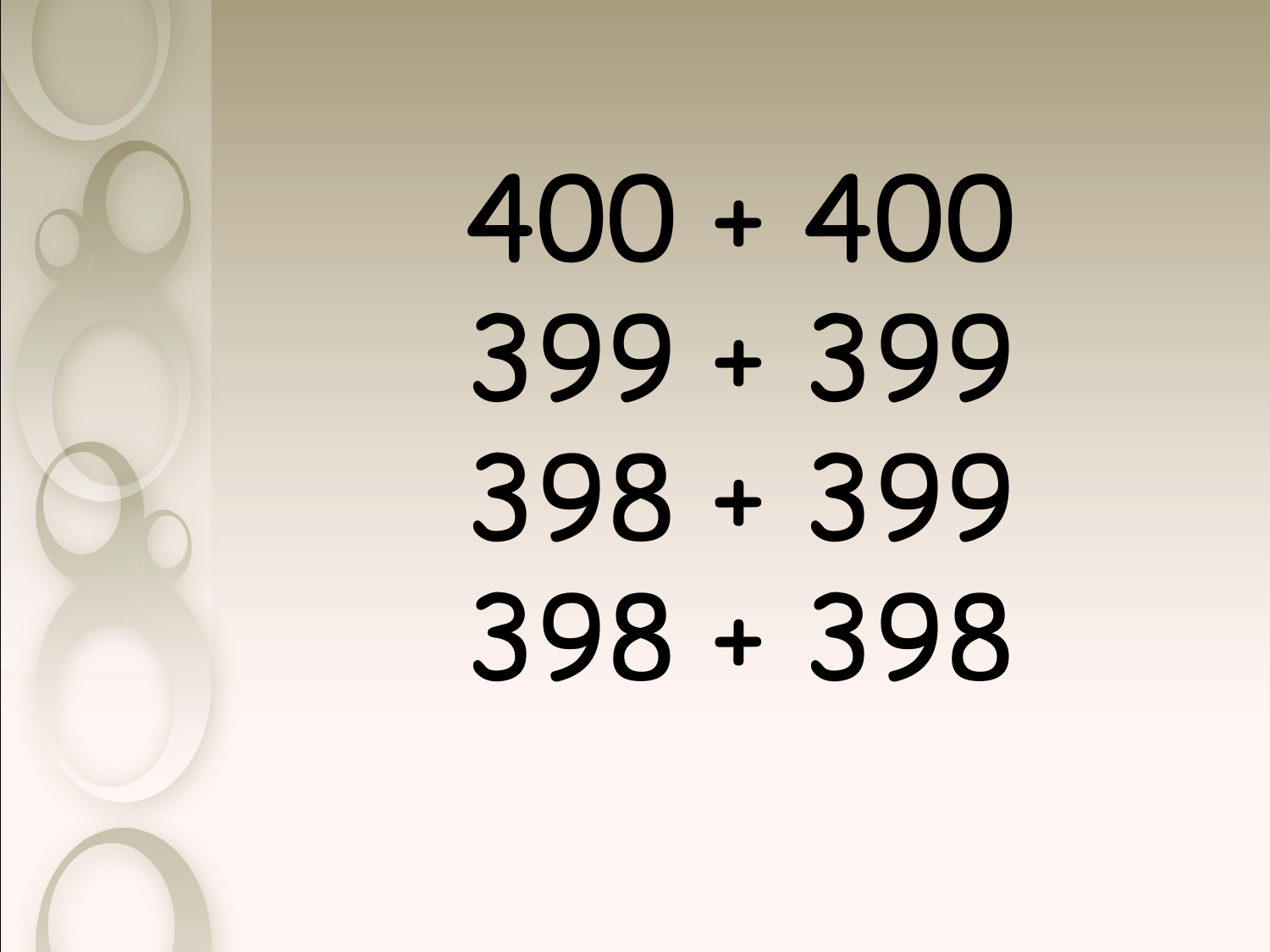

400 + 400
399 + 399
398 + 399
398 + 398